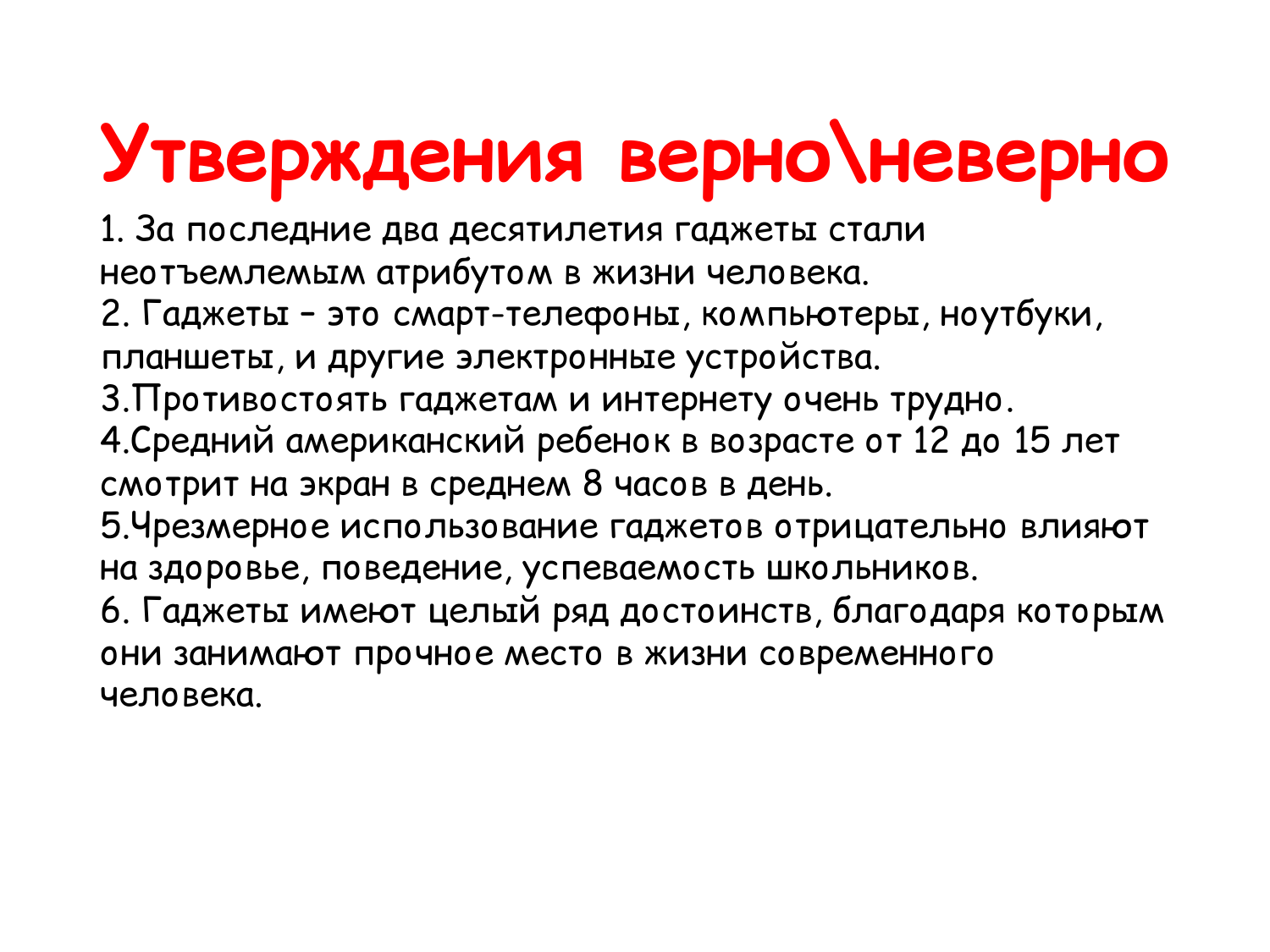

# Утверждения верно\неверно
1. За последние два десятилетия гаджеты стали неотъемлемым атрибутом в жизни человека.
2. Гаджеты – это смарт-телефоны, компьютеры, ноутбуки, планшеты, и другие электронные устройства.
3.Противостоять гаджетам и интернету очень трудно.
4.Средний американский ребенок в возрасте от 12 до 15 лет смотрит на экран в среднем 8 часов в день.
5.Чрезмерное использование гаджетов отрицательно влияют на здоровье, поведение, успеваемость школьников.
6. Гаджеты имеют целый ряд достоинств, благодаря которым они занимают прочное место в жизни современного человека.